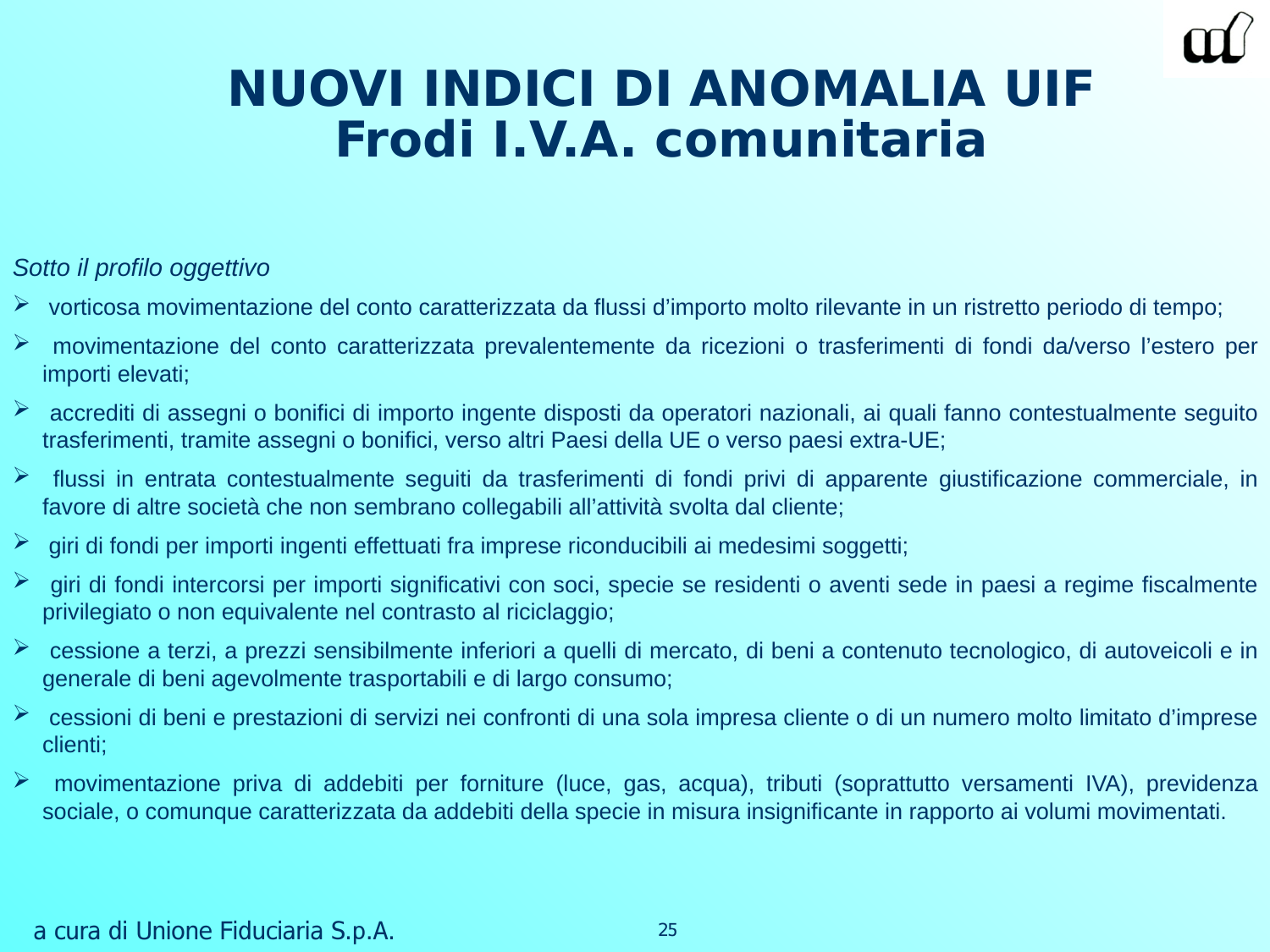

NUOVI INDICI DI ANOMALIA UIF
Frodi I.V.A. comunitaria
Sotto il profilo oggettivo
 vorticosa movimentazione del conto caratterizzata da flussi d’importo molto rilevante in un ristretto periodo di tempo;
 movimentazione del conto caratterizzata prevalentemente da ricezioni o trasferimenti di fondi da/verso l’estero per importi elevati;
 accrediti di assegni o bonifici di importo ingente disposti da operatori nazionali, ai quali fanno contestualmente seguito trasferimenti, tramite assegni o bonifici, verso altri Paesi della UE o verso paesi extra-UE;
 flussi in entrata contestualmente seguiti da trasferimenti di fondi privi di apparente giustificazione commerciale, in favore di altre società che non sembrano collegabili all’attività svolta dal cliente;
 giri di fondi per importi ingenti effettuati fra imprese riconducibili ai medesimi soggetti;
 giri di fondi intercorsi per importi significativi con soci, specie se residenti o aventi sede in paesi a regime fiscalmente privilegiato o non equivalente nel contrasto al riciclaggio;
 cessione a terzi, a prezzi sensibilmente inferiori a quelli di mercato, di beni a contenuto tecnologico, di autoveicoli e in generale di beni agevolmente trasportabili e di largo consumo;
 cessioni di beni e prestazioni di servizi nei confronti di una sola impresa cliente o di un numero molto limitato d’imprese clienti;
 movimentazione priva di addebiti per forniture (luce, gas, acqua), tributi (soprattutto versamenti IVA), previdenza sociale, o comunque caratterizzata da addebiti della specie in misura insignificante in rapporto ai volumi movimentati.